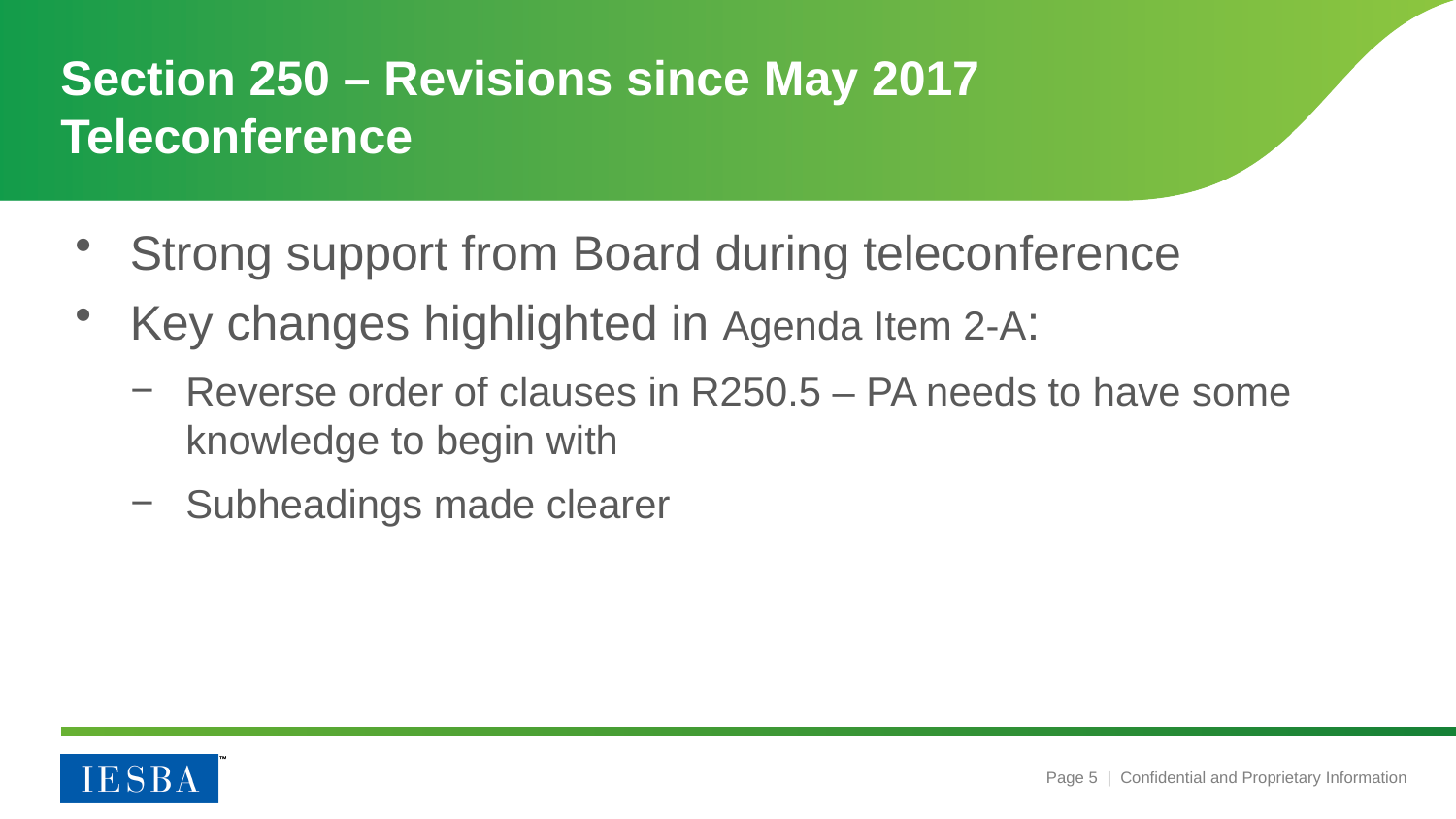

# Section 250 – Revisions since May 2017 Teleconference
Strong support from Board during teleconference
Key changes highlighted in Agenda Item 2-A:
Reverse order of clauses in R250.5 – PA needs to have some knowledge to begin with
Subheadings made clearer